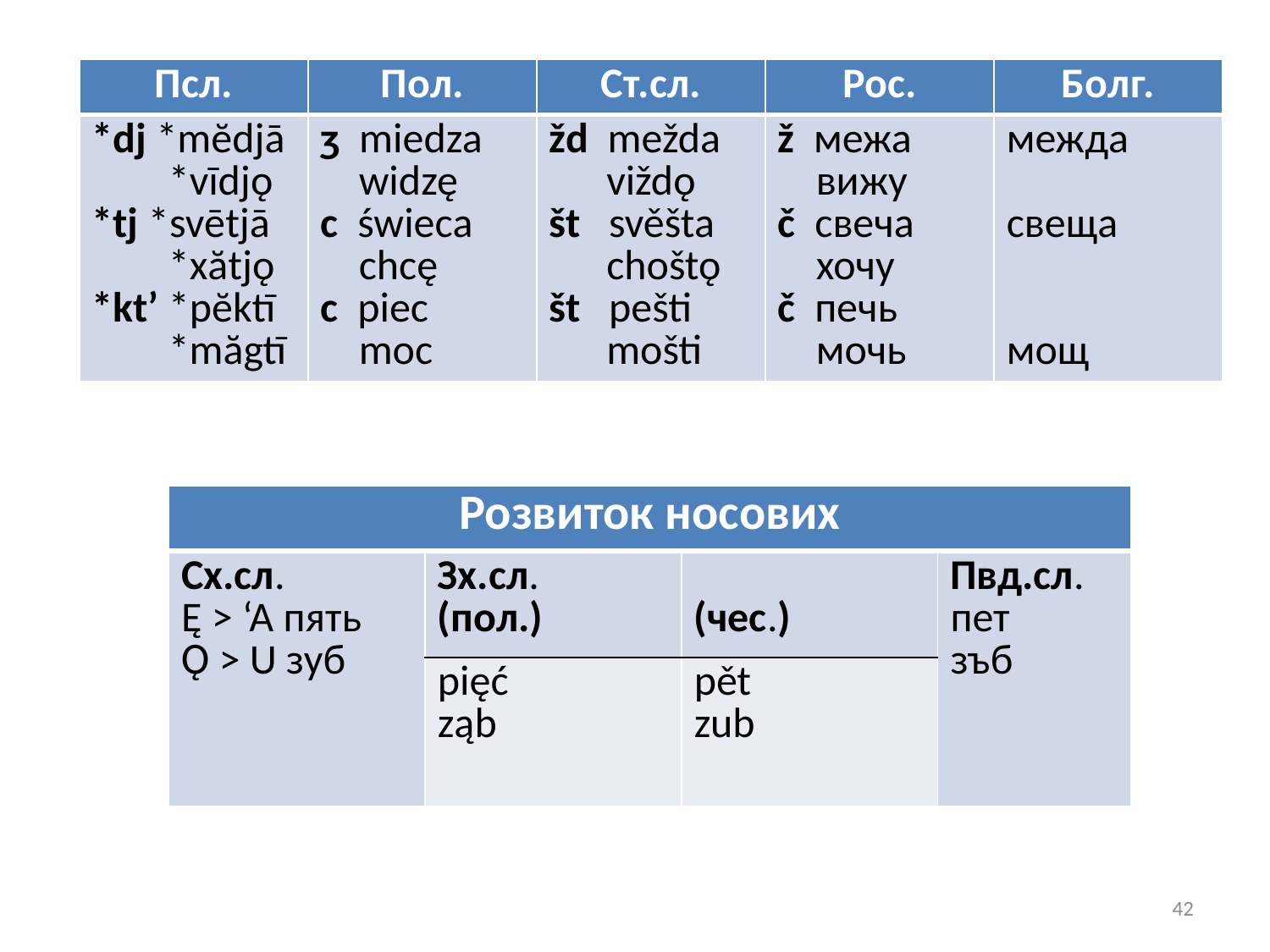

| Псл. | Пол. | Ст.сл. | Рос. | Болг. |
| --- | --- | --- | --- | --- |
| \*dj \*mĕdjā \*vīdjǫ \*tj \*svētjā \*xătjǫ \*kt’ \*pĕktī \*măgtī | ʒ miedza widzę c świeca chcę c piec moc | žd mežda viždǫ št svěšta choštǫ št pešti mošti | ž межа вижу č свеча хочу č печь мочь | межда   свеща     мощ |
| Розвиток носових |  |  |  |
| --- | --- | --- | --- |
| Сх.сл. Ę > ‘A пять Ǫ > U зуб | Зх.сл. (пол.) | (чес.) | Пвд.сл. пет зъб |
|  | pięć ząb | pět zub |  |
42